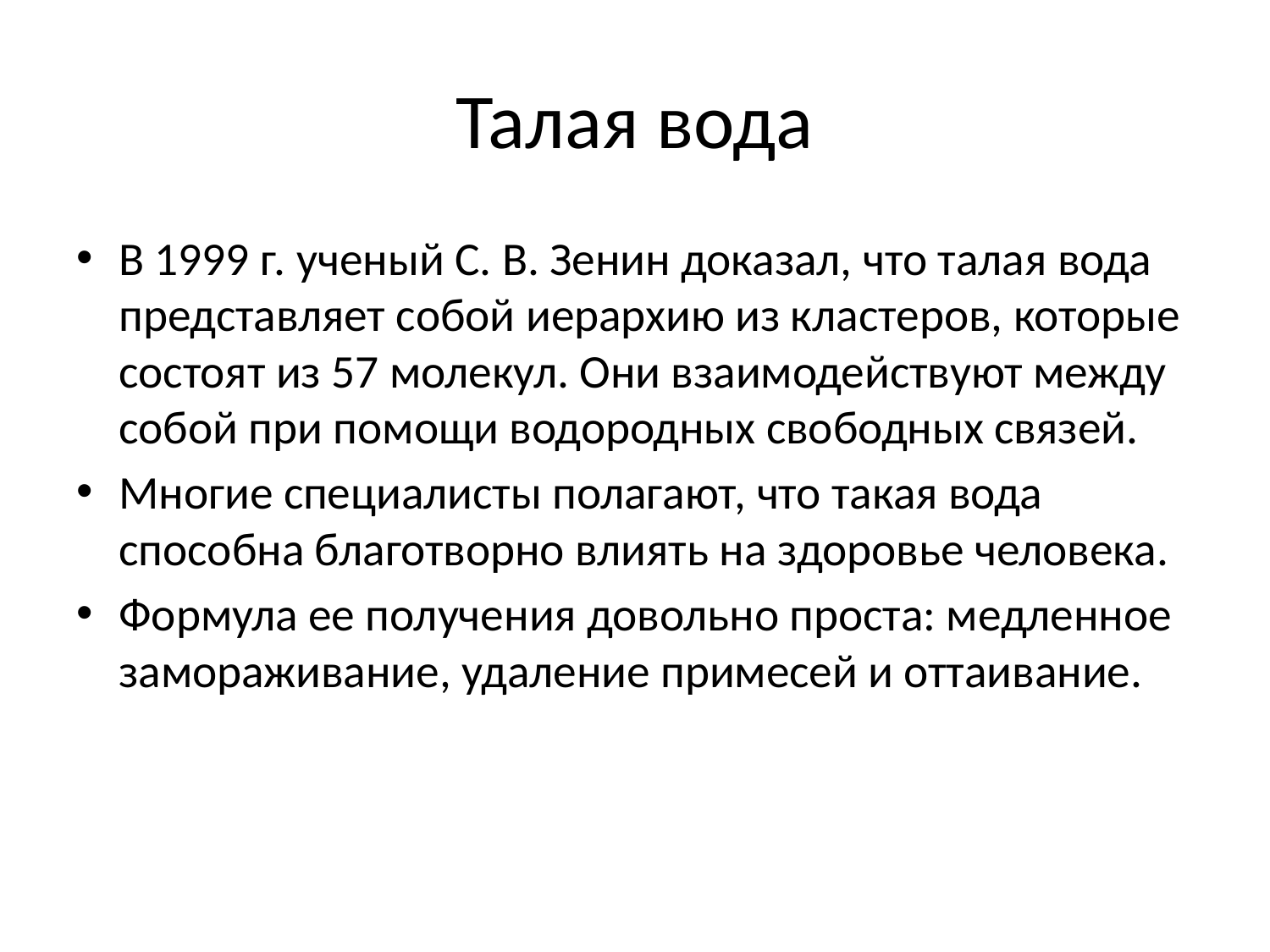

# Талая вода
В 1999 г. ученый С. В. Зенин доказал, что талая вода представляет собой иерархию из кластеров, которые состоят из 57 молекул. Они взаимодействуют между собой при помощи водородных свободных связей.
Многие специалисты полагают, что такая вода способна благотворно влиять на здоровье человека.
Формула ее получения довольно проста: медленное замораживание, удаление примесей и оттаивание.